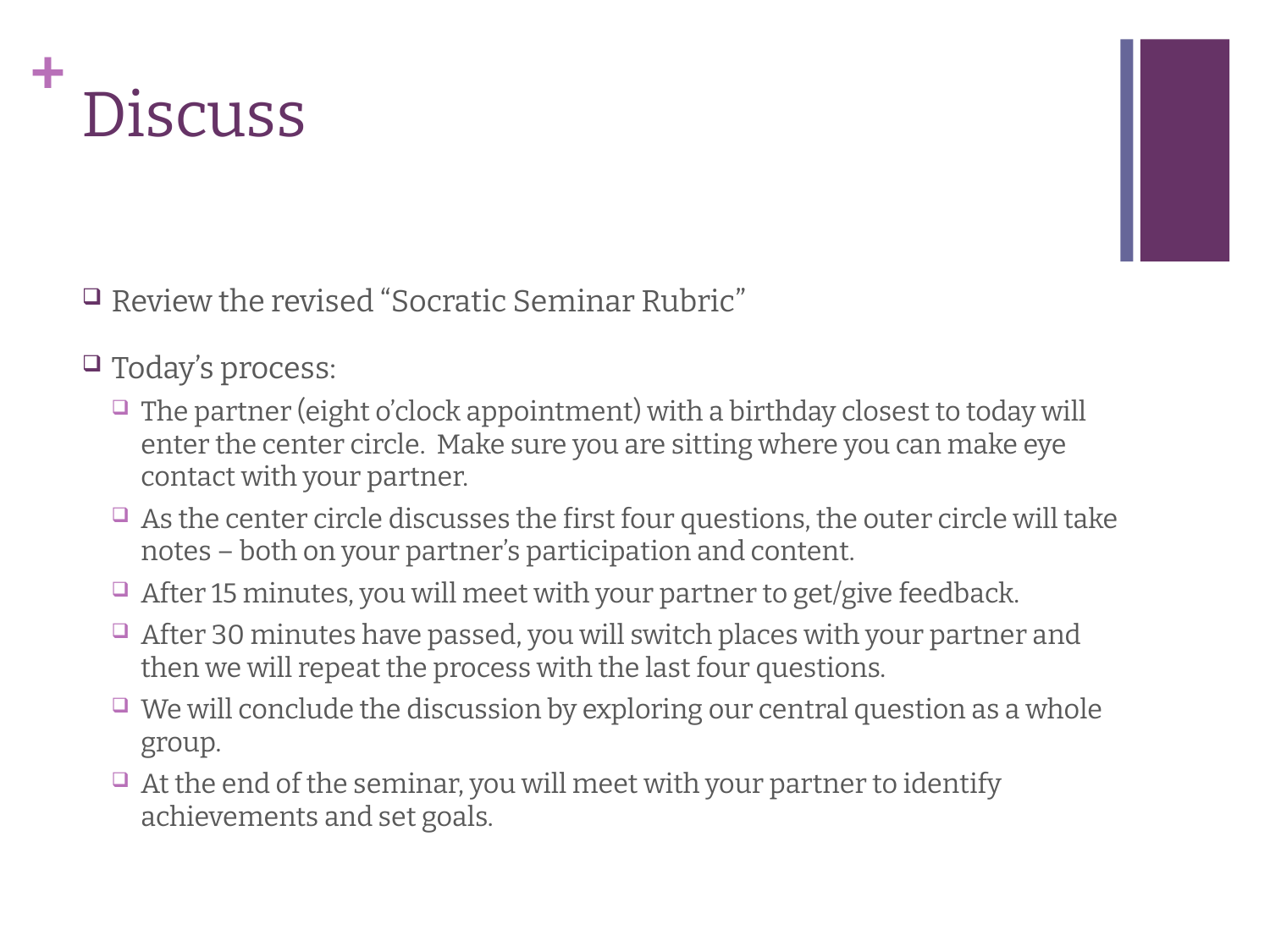

# Discuss
Review the revised “Socratic Seminar Rubric”
Today’s process:
The partner (eight o’clock appointment) with a birthday closest to today will enter the center circle.  Make sure you are sitting where you can make eye contact with your partner.
As the center circle discusses the first four questions, the outer circle will take notes – both on your partner’s participation and content.
After 15 minutes, you will meet with your partner to get/give feedback.
After 30 minutes have passed, you will switch places with your partner and then we will repeat the process with the last four questions.
We will conclude the discussion by exploring our central question as a whole group.
At the end of the seminar, you will meet with your partner to identify achievements and set goals.